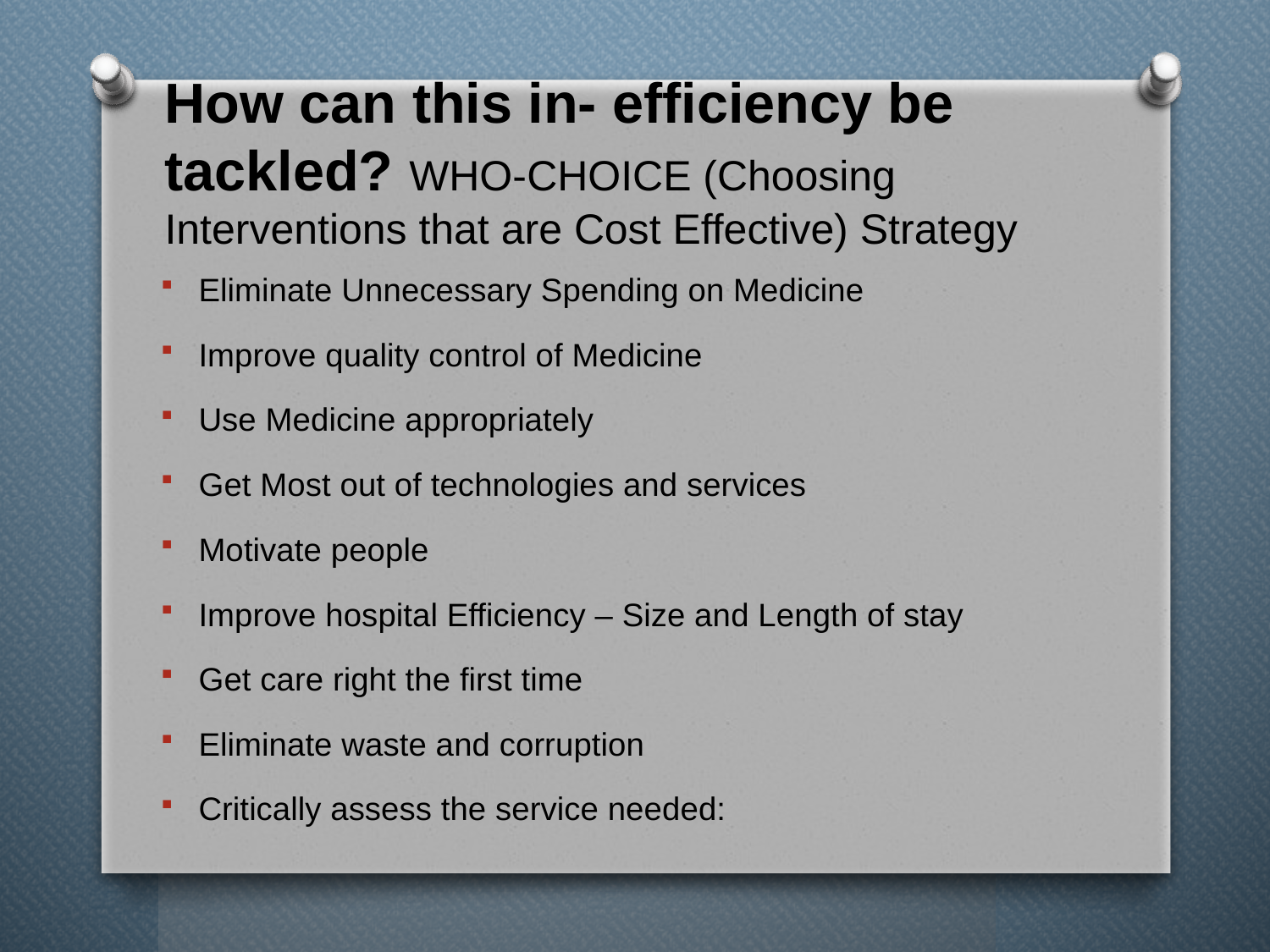

# How can this in- efficiency be tackled? WHO-CHOICE (Choosing Interventions that are Cost Effective) Strategy
Eliminate Unnecessary Spending on Medicine
Improve quality control of Medicine
Use Medicine appropriately
Get Most out of technologies and services
Motivate people
Improve hospital Efficiency – Size and Length of stay
Get care right the first time
Eliminate waste and corruption
Critically assess the service needed: